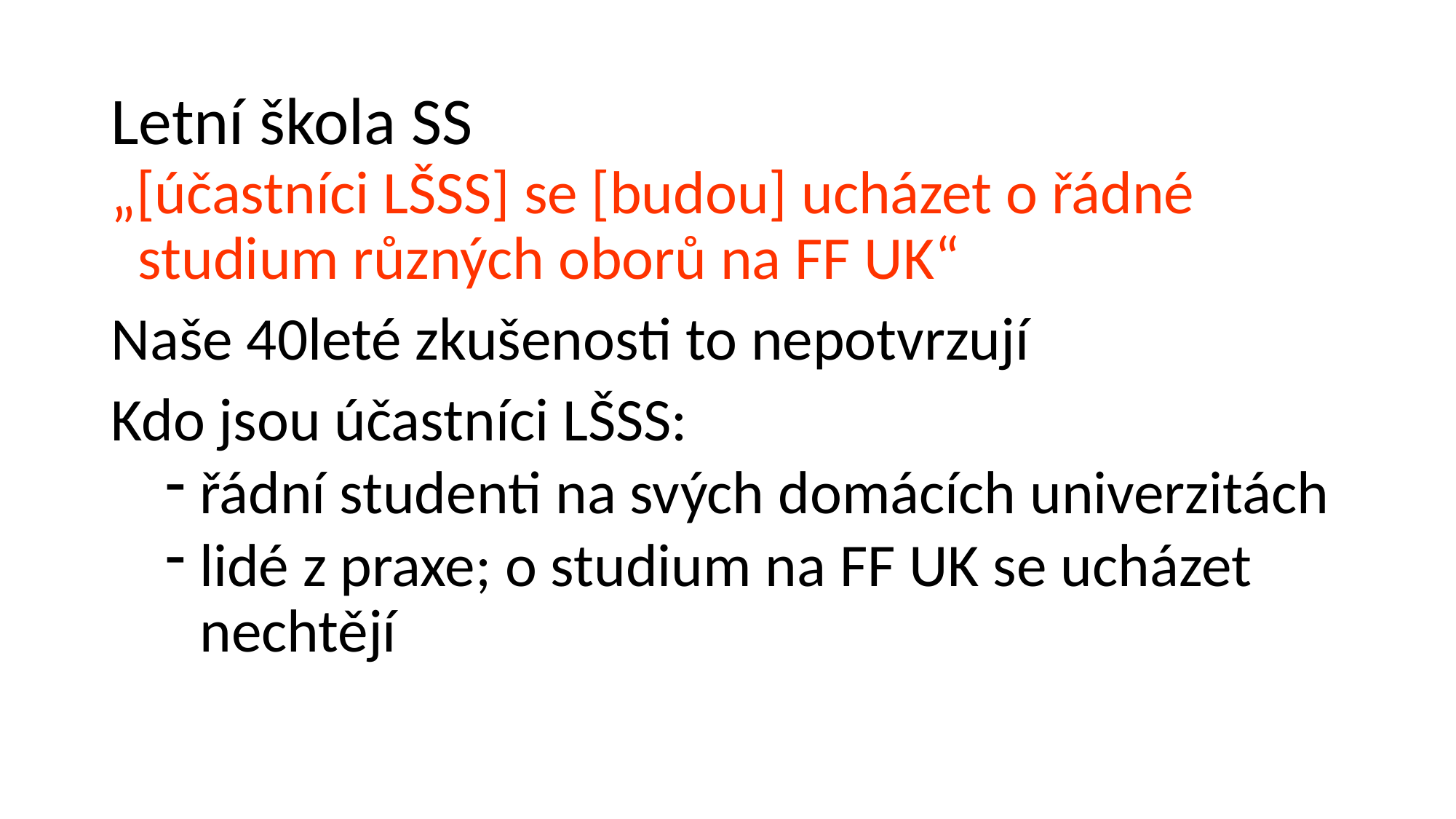

# Letní škola SS
„[účastníci LŠSS] se [budou] ucházet o řádné studium různých oborů na FF UK“
Naše 40leté zkušenosti to nepotvrzují
Kdo jsou účastníci LŠSS:
řádní studenti na svých domácích univerzitách
lidé z praxe; o studium na FF UK se ucházet nechtějí